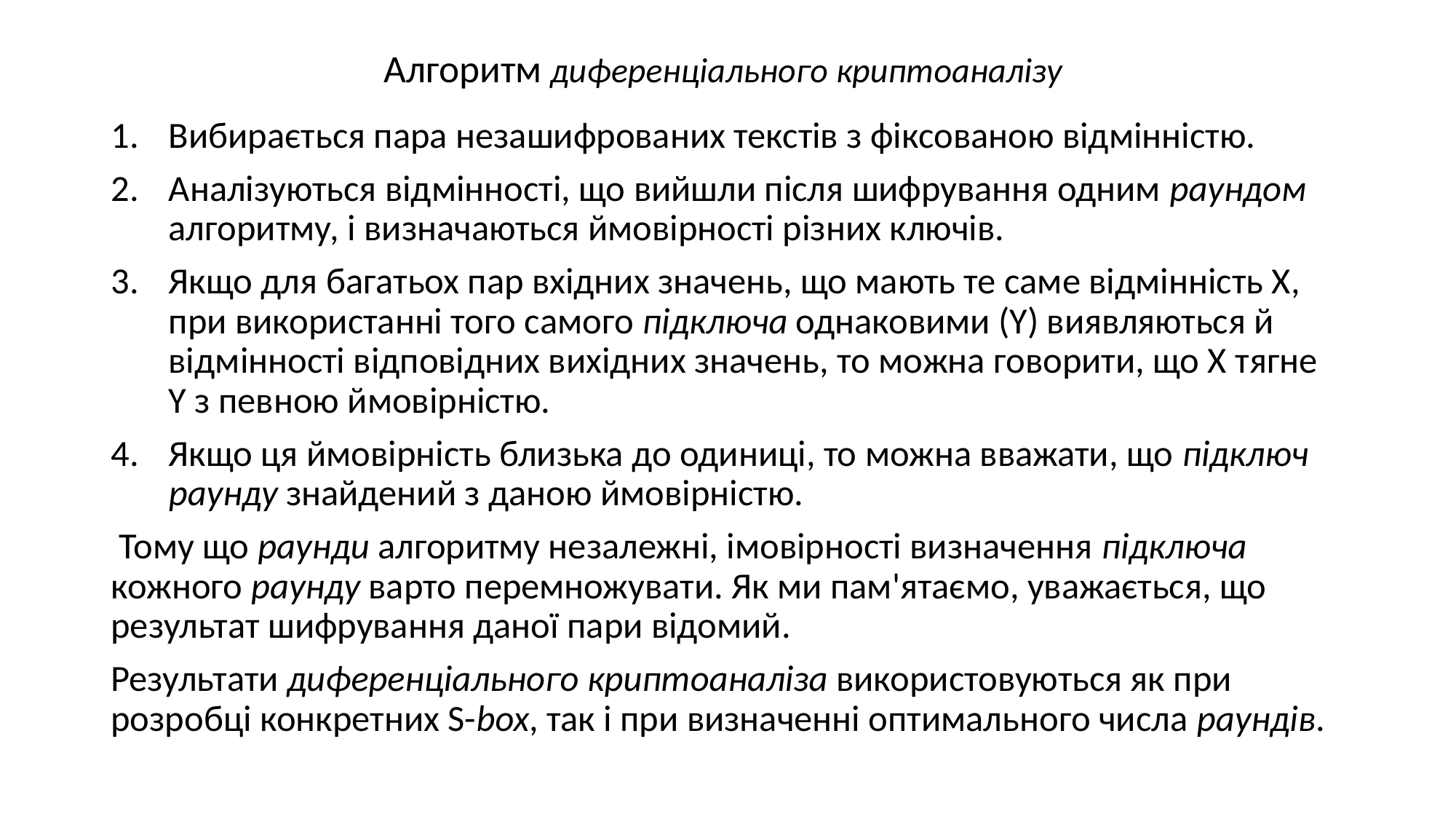

# Алгоритм диференціального криптоаналізу
Вибирається пара незашифрованих текстів з фіксованою відмінністю.
Аналізуються відмінності, що вийшли після шифрування одним раундом алгоритму, і визначаються ймовірності різних ключів.
Якщо для багатьох пар вхідних значень, що мають те саме відмінність Х, при використанні того самого підключа однаковими (Y) виявляються й відмінності відповідних вихідних значень, то можна говорити, що Х тягне Y з певною ймовірністю.
Якщо ця ймовірність близька до одиниці, то можна вважати, що підключ раунду знайдений з даною ймовірністю.
 Тому що раунди алгоритму незалежні, імовірності визначення підключа кожного раунду варто перемножувати. Як ми пам'ятаємо, уважається, що результат шифрування даної пари відомий.
Результати диференціального криптоаналіза використовуються як при розробці конкретних S-box, так і при визначенні оптимального числа раундів.